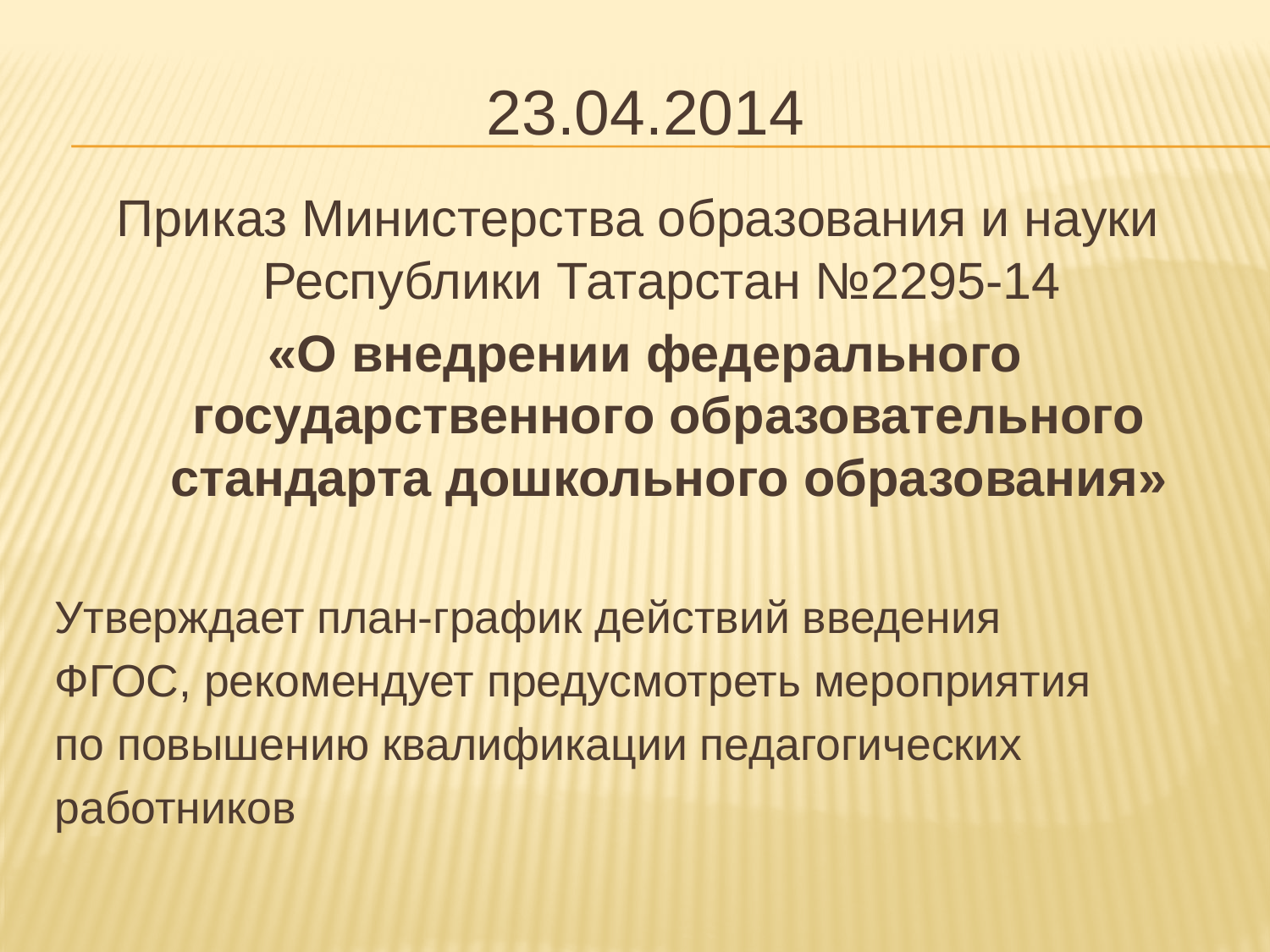

# 23.04.2014
Приказ Министерства образования и науки  Республики Татарстан №2295-14
«О внедрении федерального государственного образовательного стандарта дошкольного образования»

Утверждает план-график действий введения
ФГОС, рекомендует предусмотреть мероприятия
по повышению квалификации педагогических
работников